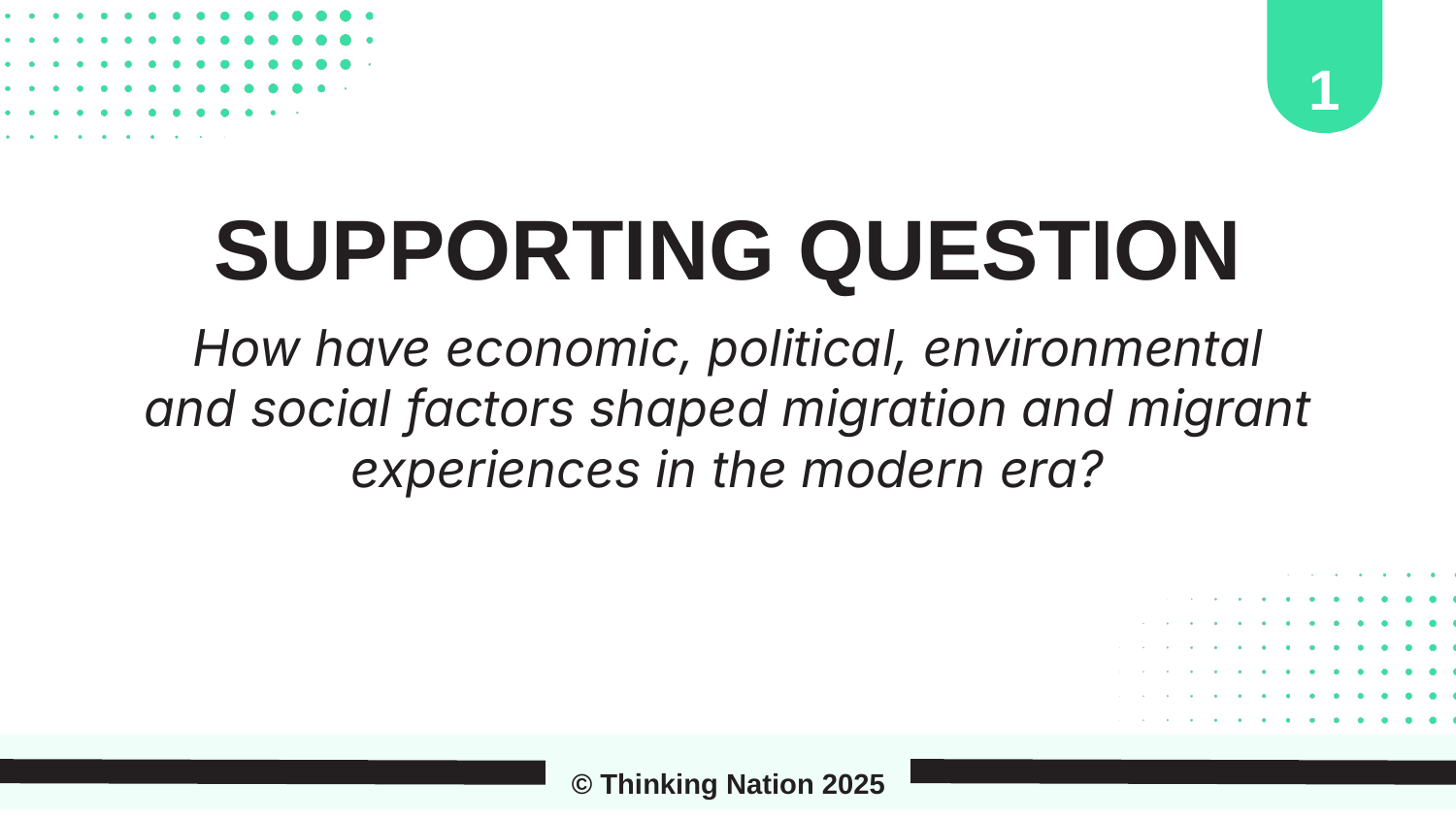

1
SUPPORTING QUESTION
How have economic, political, environmental and social factors shaped migration and migrant experiences in the modern era?

© Thinking Nation 2025